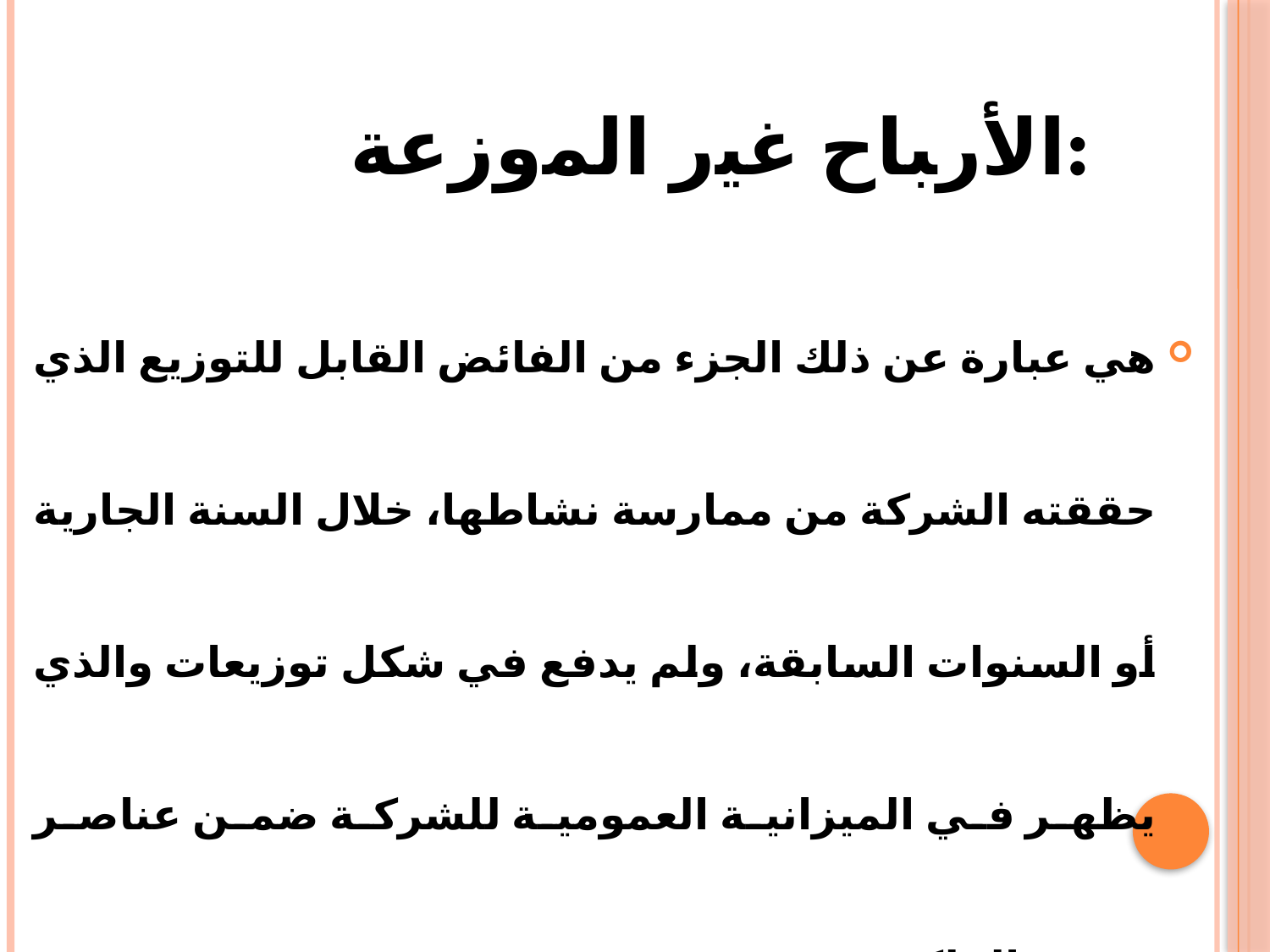

# ﺍﻷﺭﺒﺎﺡ ﻏﻴﺭ ﺍﻟﻤﻭﺯعة:
هي عبارة عن ذلك الجزء من الفائض القابل للتوزيع الذي حققته الشركة من ممارسة نشاطها، خلال السنة الجارية أو السنوات السابقة، ولم يدفع في شكل توزيعات والذي يظهر في الميزانية العمومية للشركة ضمن عناصر حقوق الملكية.